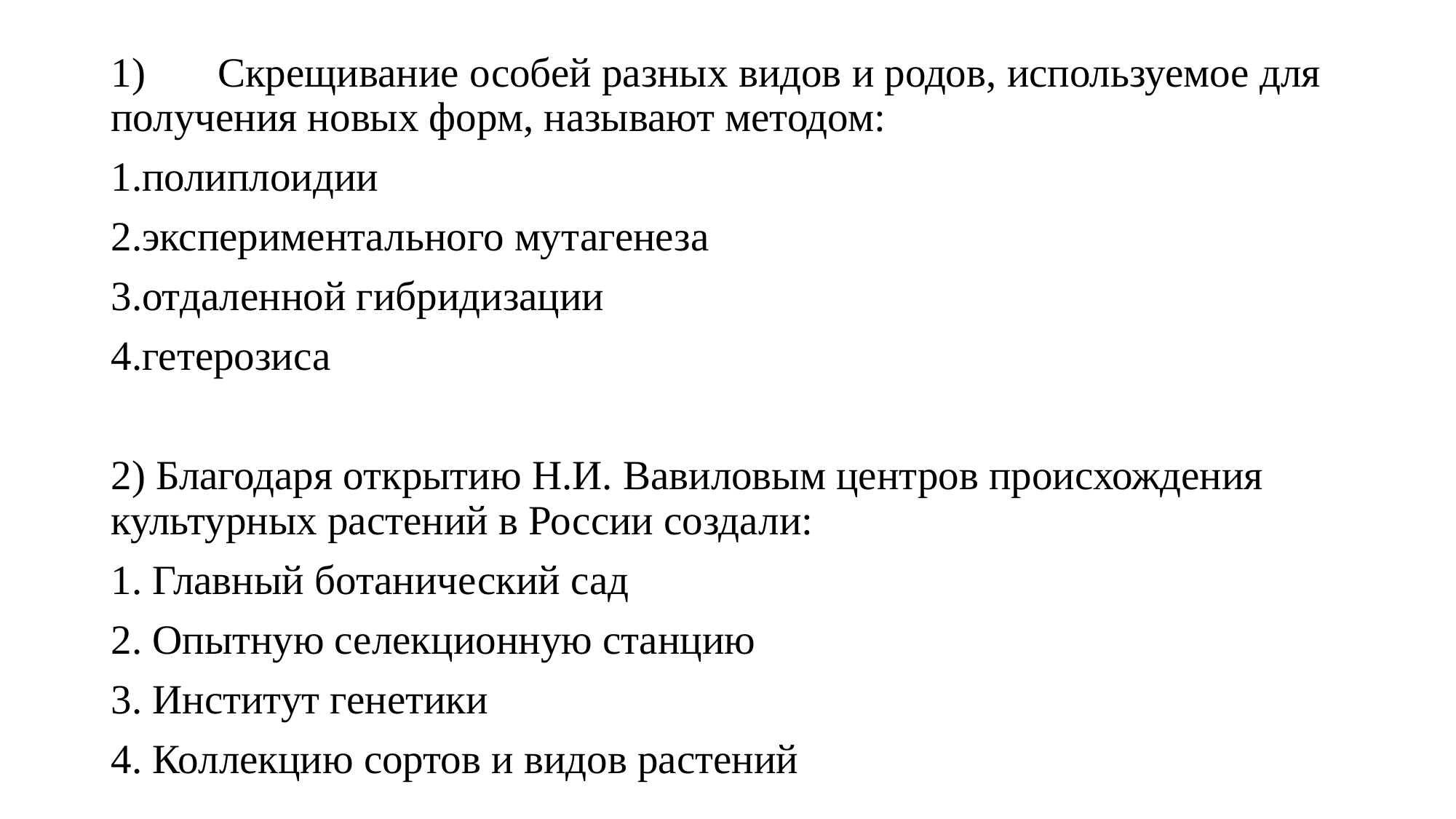

1)	Скрещивание особей разных видов и родов, используемое для получения новых форм, называют методом:
1.полиплоидии
2.экспериментального мутагенеза
3.отдаленной гибридизации
4.гетерозиса

2) Благодаря открытию Н.И. Вавиловым центров происхождения культурных растений в России создали:
1. Главный ботанический сад
2. Опытную селекционную станцию
3. Институт генетики
4. Коллекцию сортов и видов растений